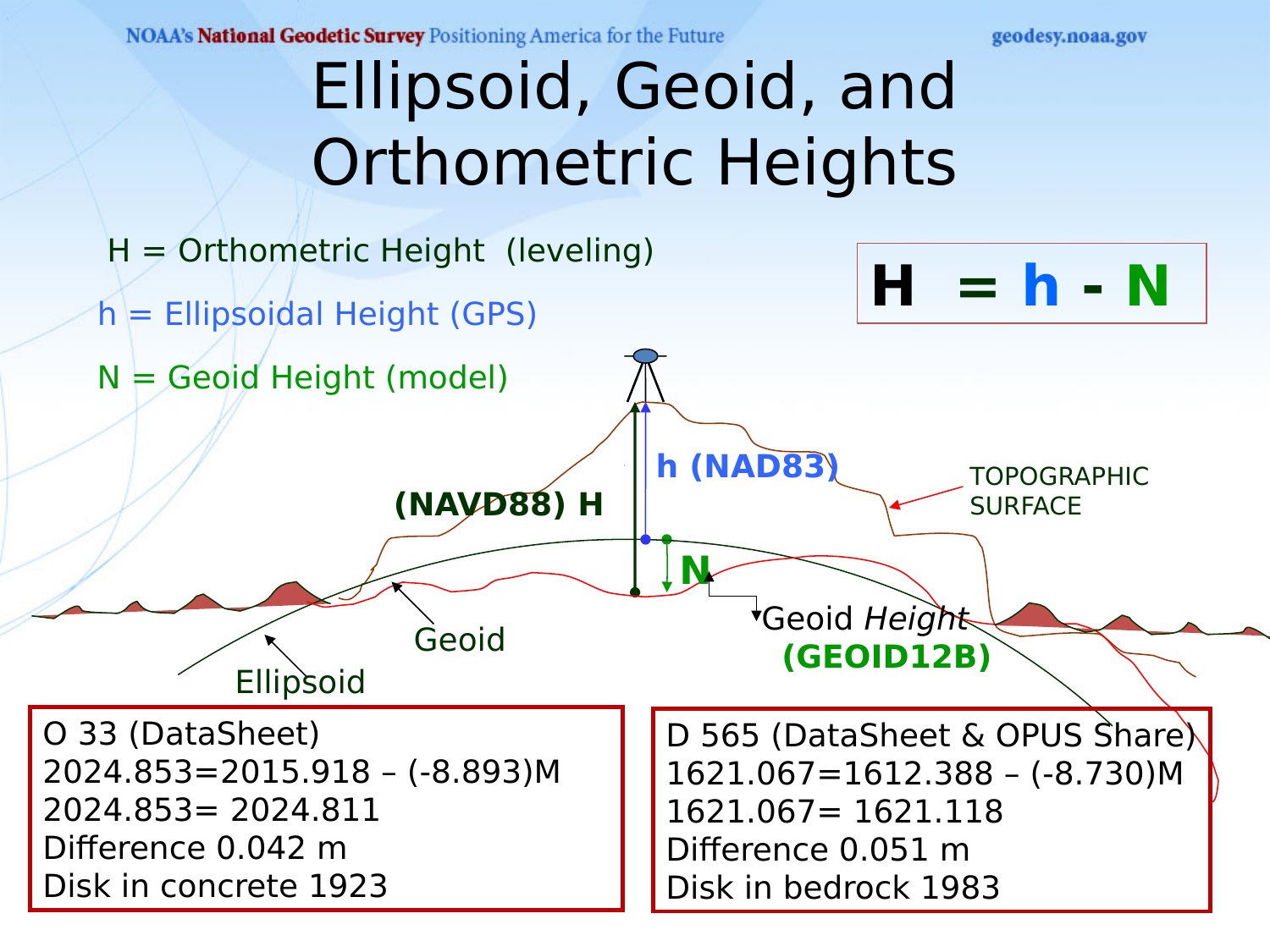

# Ellipsoid, Geoid, and Orthometric Heights

H = Orthometric Height  (leveling)
H  = h - N
h = Ellipsoidal Height (GPS)

N = Geoid Height (model)

h (NAD83)
TOPOGRAPHIC
SURFACE

(NAVD88) H

N

Geoid Height
  (GEOID12B)

  Geoid

Ellipsoid

O 33 (DataSheet)
2024.853=2015.918 – (-8.893)M
2024.853= 2024.811
Difference 0.042 m
Disk in concrete 1923
D 565 (DataSheet & OPUS Share)
1621.067=1612.388 – (-8.730)M
1621.067= 1621.118
Difference 0.051 m
Disk in bedrock 1983